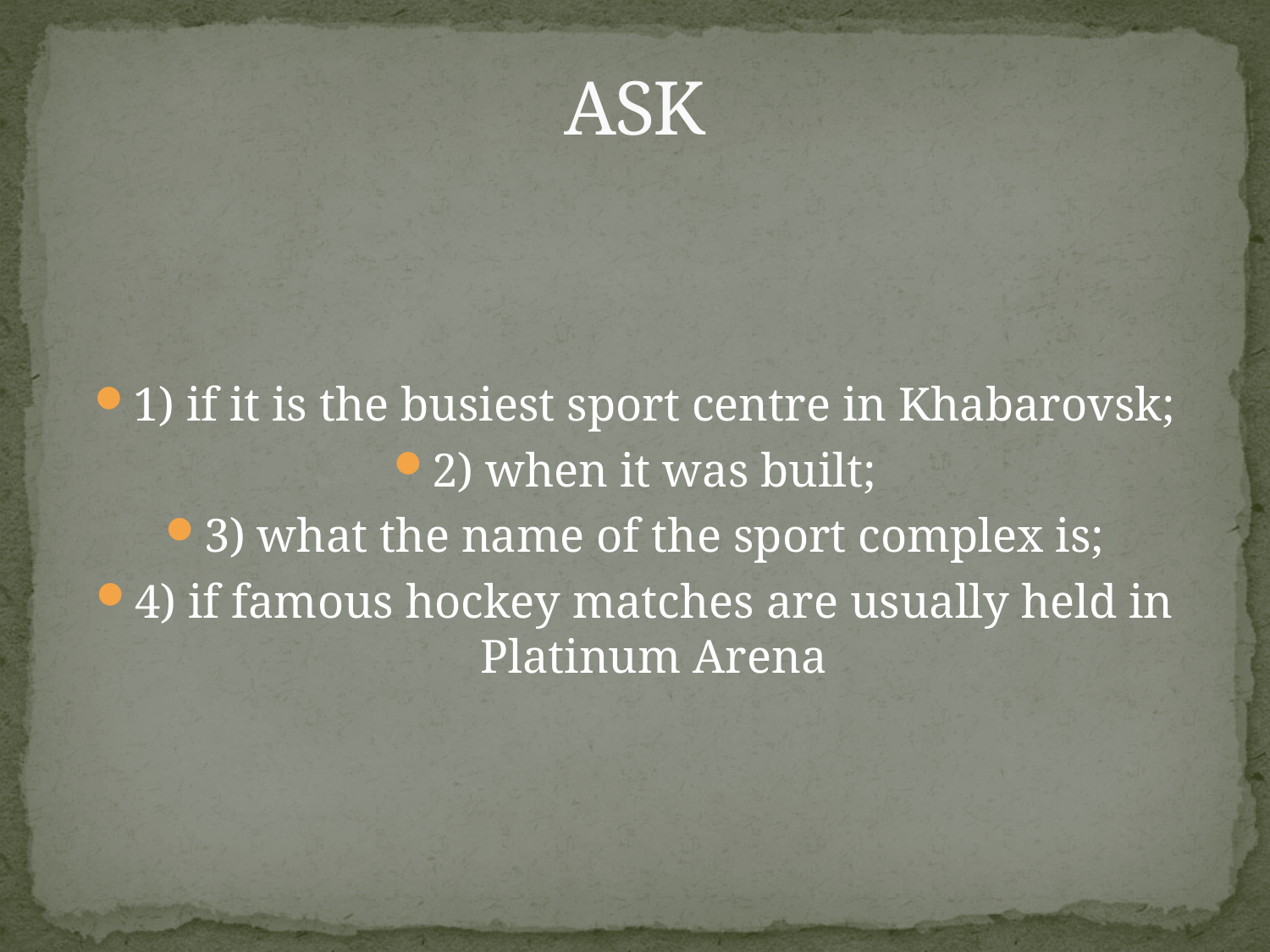

# ASK
1) if it is the busiest sport centre in Khabarovsk;
2) when it was built;
3) what the name of the sport complex is;
4) if famous hockey matches are usually held in Platinum Arena